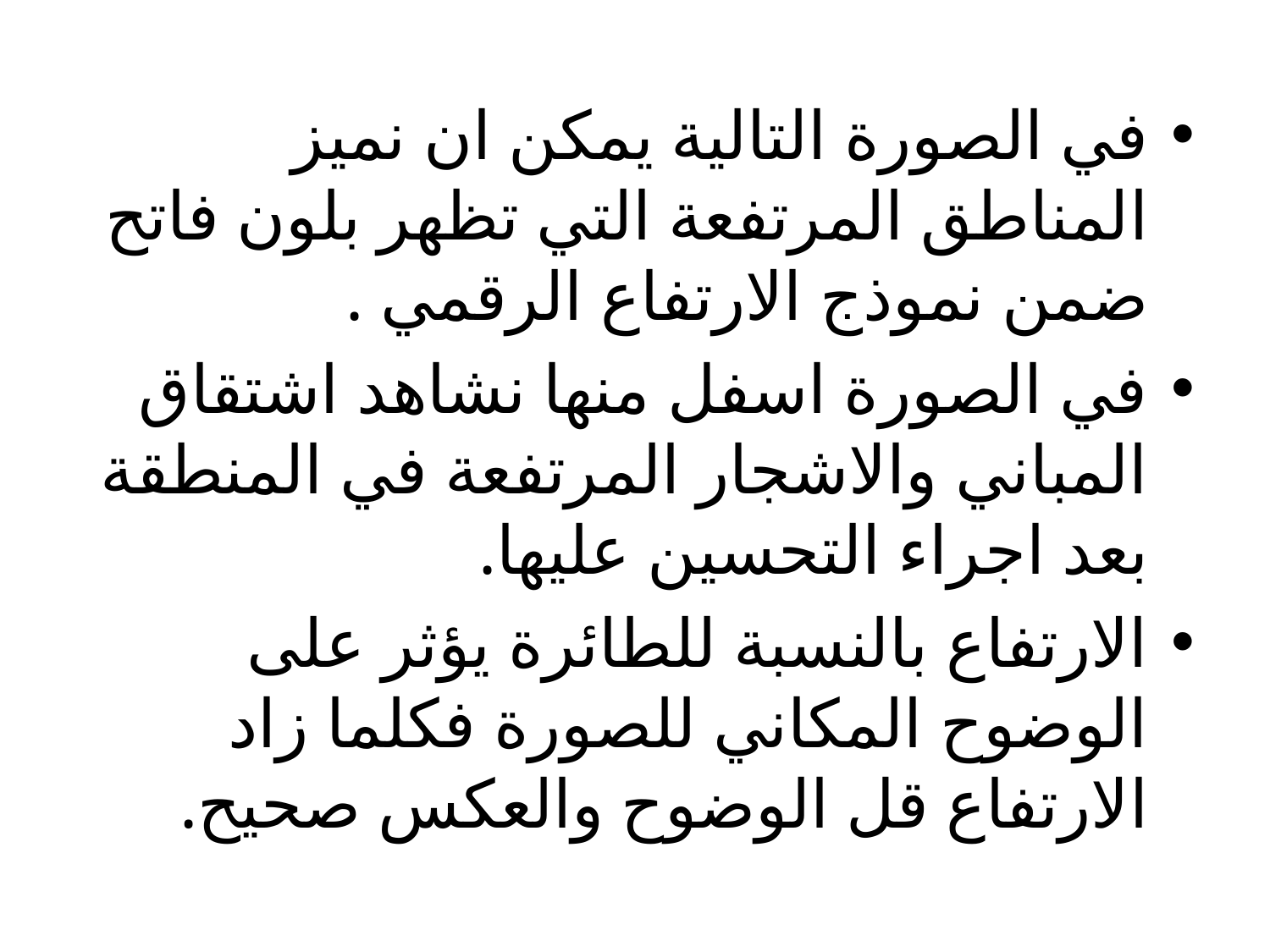

في الصورة التالية يمكن ان نميز المناطق المرتفعة التي تظهر بلون فاتح ضمن نموذج الارتفاع الرقمي .
في الصورة اسفل منها نشاهد اشتقاق المباني والاشجار المرتفعة في المنطقة بعد اجراء التحسين عليها.
الارتفاع بالنسبة للطائرة يؤثر على الوضوح المكاني للصورة فكلما زاد الارتفاع قل الوضوح والعكس صحيح.